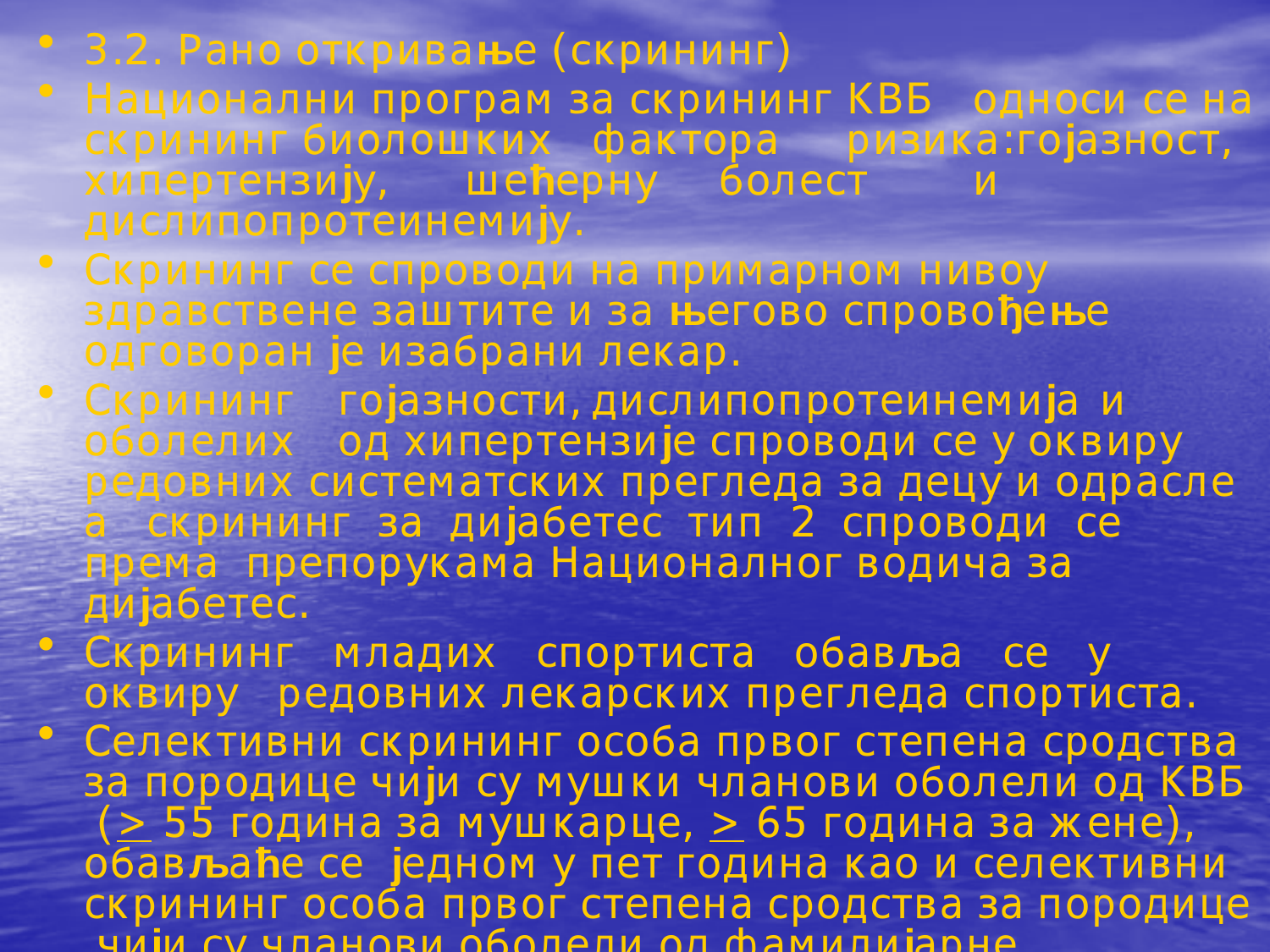

3.2. Рано откривање (скрининг)
Национални програм за скрининг КВБ	односи се на скрининг биолошких	фактора	ризика:гојазност, хипертензију,	шећерну	болест	и дислипопротеинемију.
Скрининг се спроводи на примарном нивоу здравствене заштите и за његово спровођење одговоран је изабрани лекар.
Скрининг	гојазности,	дислипопротеинемија	и	оболелих	од хипертензије спроводи се у оквиру редовних систематских прегледа за децу и одрасле  а   скрининг  за  дијабетес  тип  2  спроводи  се  према  препорукама Националног водича за дијабетес.
Скрининг   младих   спортиста   обавља   се   у   оквиру   редовних лекарских прегледа спортиста.
Селективни скрининг особа првог степена сродства за породице чији су мушки чланови оболели од КВБ  (> 55 година за мушкарце, > 65 година за жене), обављаће се  једном у пет година као и селективни скрининг особа првог степена сродства за породице  чији су чланови оболели од фамилијарне дислипопротеинемије.